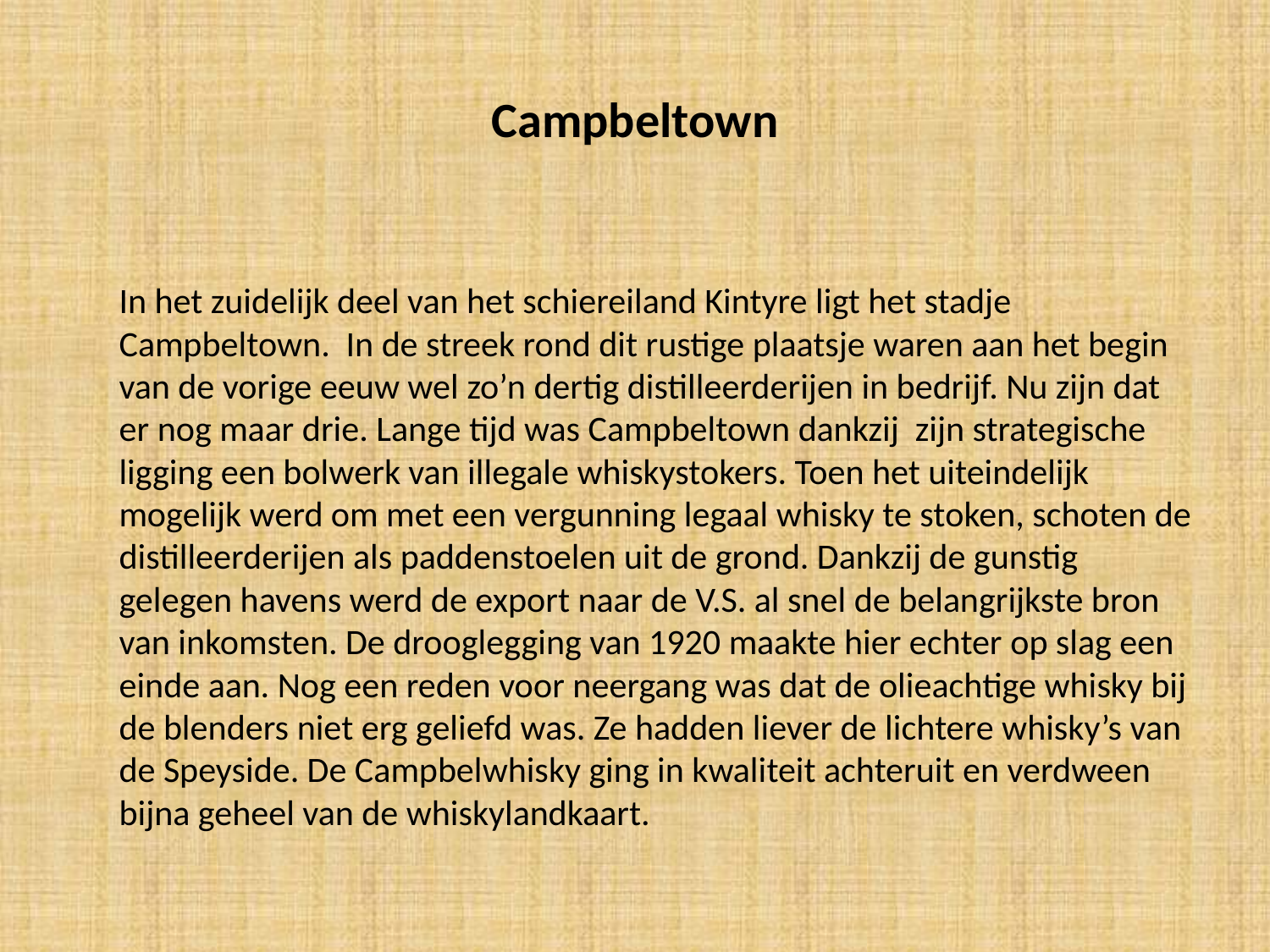

# Campbeltown

	In het zuidelijk deel van het schiereiland Kintyre ligt het stadje Campbeltown.  In de streek rond dit rustige plaatsje waren aan het begin van de vorige eeuw wel zo’n dertig distilleerderijen in bedrijf. Nu zijn dat er nog maar drie. Lange tijd was Campbeltown dankzij  zijn strategische ligging een bolwerk van illegale whiskystokers. Toen het uiteindelijk mogelijk werd om met een vergunning legaal whisky te stoken, schoten de distilleerderijen als paddenstoelen uit de grond. Dankzij de gunstig gelegen havens werd de export naar de V.S. al snel de belangrijkste bron van inkomsten. De drooglegging van 1920 maakte hier echter op slag een einde aan. Nog een reden voor neergang was dat de olieachtige whisky bij de blenders niet erg geliefd was. Ze hadden liever de lichtere whisky’s van de Speyside. De Campbelwhisky ging in kwaliteit achteruit en verdween bijna geheel van de whiskylandkaart.